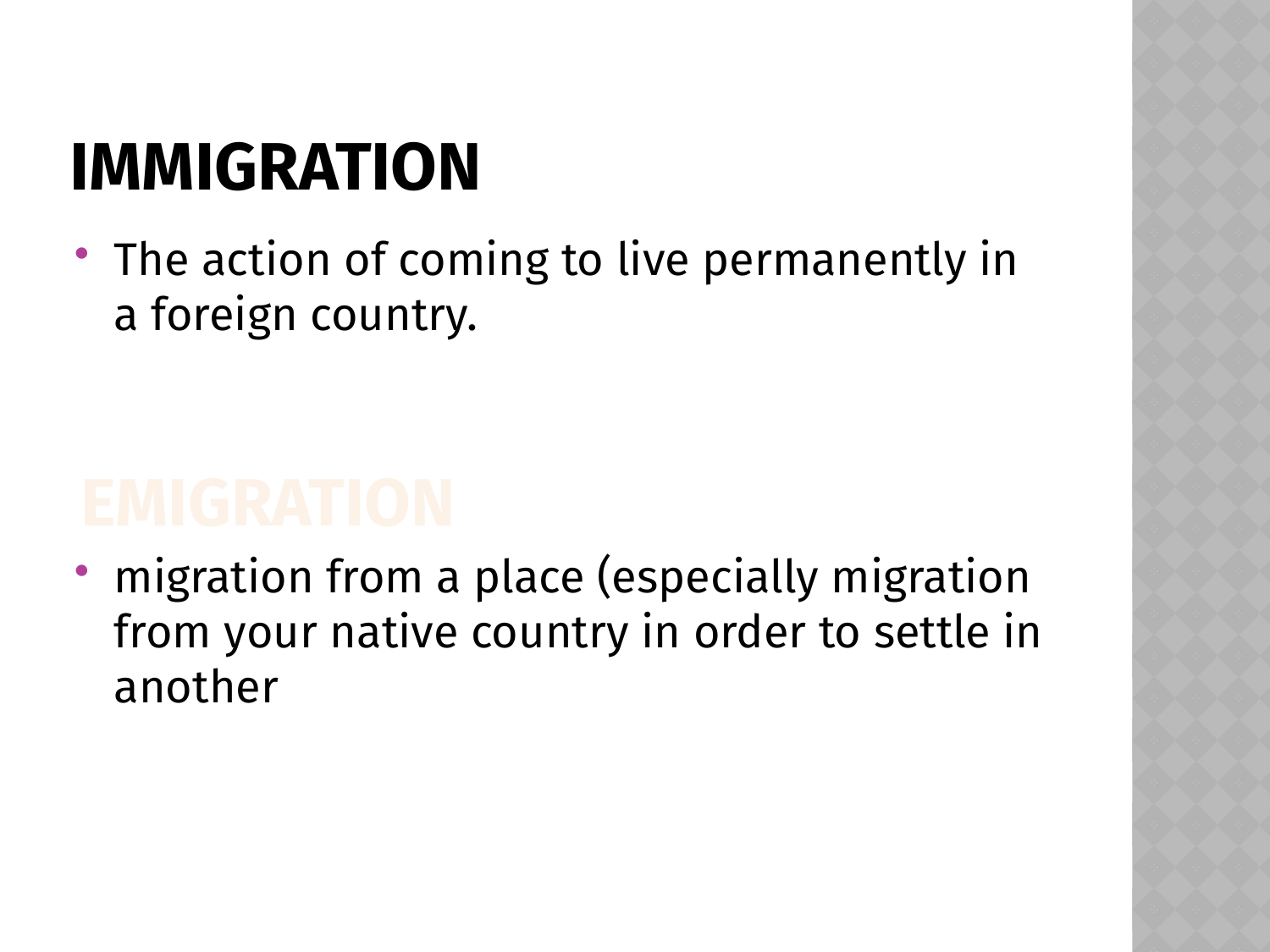

# IMMIGRATION
The action of coming to live permanently in a foreign country.

migration from a place (especially migration from your native country in order to settle in another

Emigration